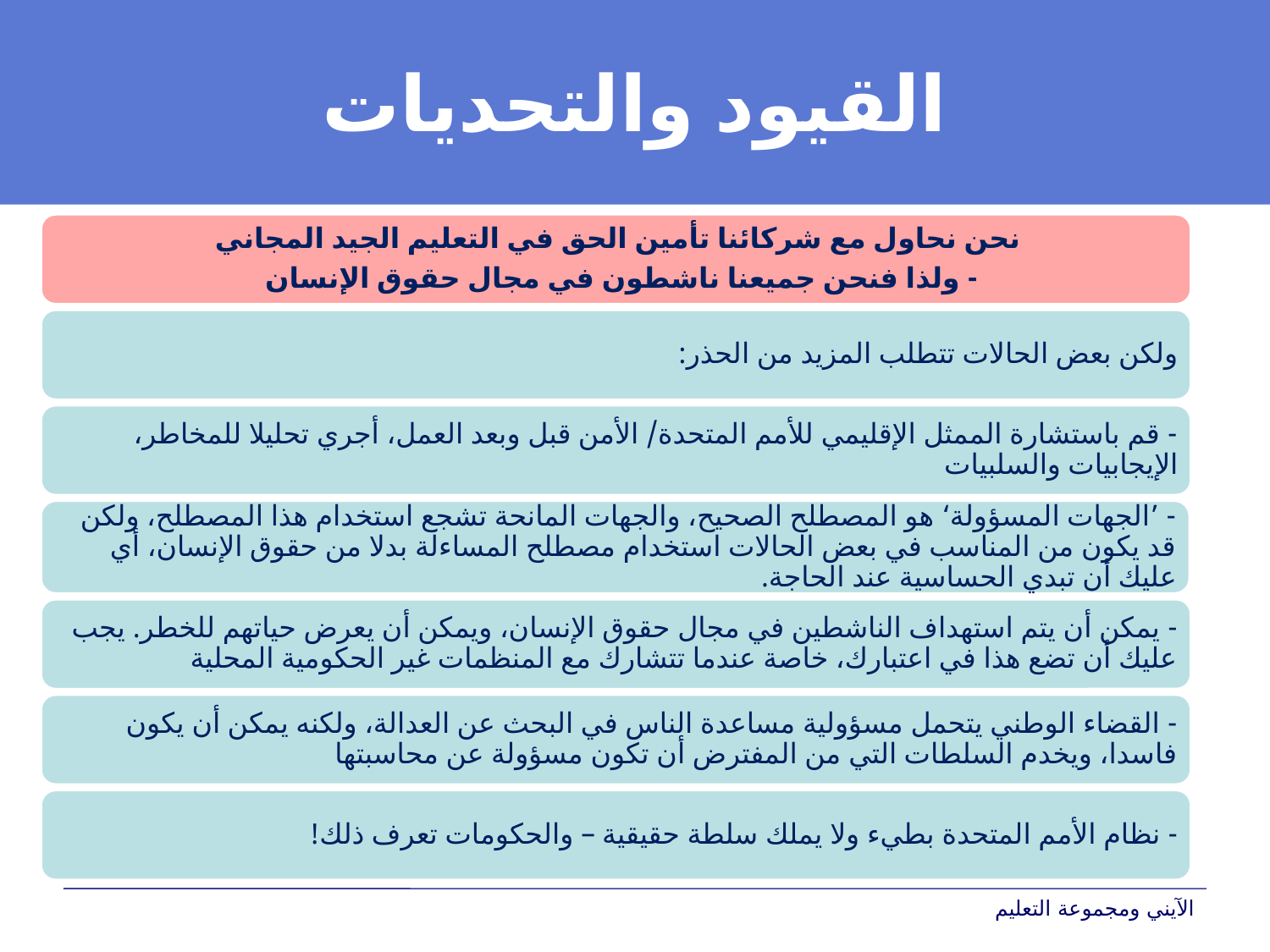

# القيود والتحديات
نحن نحاول مع شركائنا تأمين الحق في التعليم الجيد المجاني
- ولذا فنحن جميعنا ناشطون في مجال حقوق الإنسان
ولكن بعض الحالات تتطلب المزيد من الحذر:
- قم باستشارة الممثل الإقليمي للأمم المتحدة/ الأمن قبل وبعد العمل، أجري تحليلا للمخاطر، الإيجابيات والسلبيات
- ’الجهات المسؤولة‘ هو المصطلح الصحيح، والجهات المانحة تشجع استخدام هذا المصطلح، ولكن قد يكون من المناسب في بعض الحالات استخدام مصطلح المساءلة بدلا من حقوق الإنسان، أي عليك أن تبدي الحساسية عند الحاجة.
- يمكن أن يتم استهداف الناشطين في مجال حقوق الإنسان، ويمكن أن يعرض حياتهم للخطر. يجب عليك أن تضع هذا في اعتبارك، خاصة عندما تتشارك مع المنظمات غير الحكومية المحلية
- القضاء الوطني يتحمل مسؤولية مساعدة الناس في البحث عن العدالة، ولكنه يمكن أن يكون فاسدا، ويخدم السلطات التي من المفترض أن تكون مسؤولة عن محاسبتها
- نظام الأمم المتحدة بطيء ولا يملك سلطة حقيقية – والحكومات تعرف ذلك!
الآيني ومجموعة التعليم